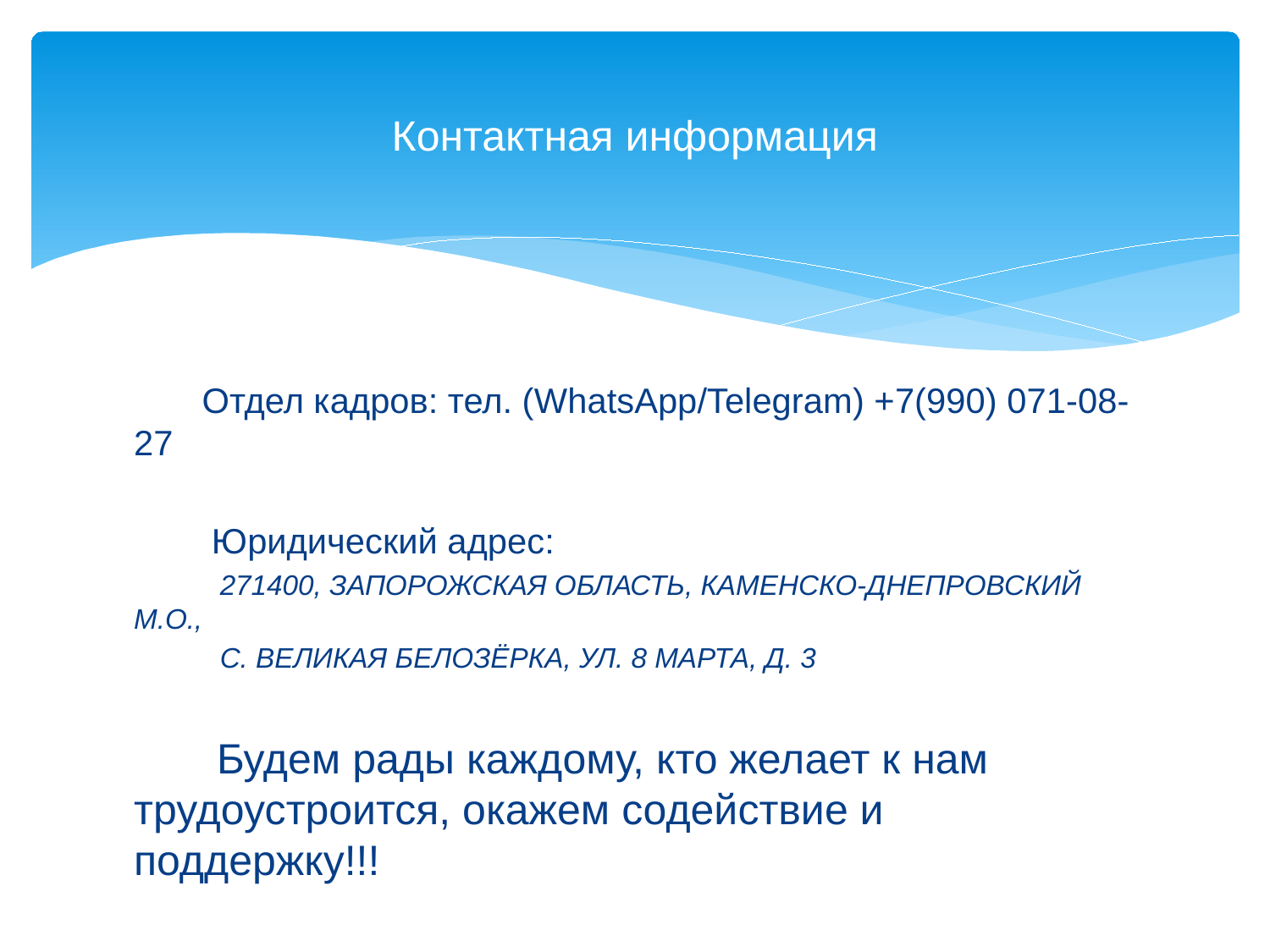

# Контактная информация
       Отдел кадров: тел. (WhatsApp/Telegram) +7(990) 071-08-27

        Юридический адрес:
           271400, ЗАПОРОЖСКАЯ ОБЛАСТЬ, КАМЕНСКО-ДНЕПРОВСКИЙ м.о.,
           С. ВЕЛИКАЯ БЕЛОЗЁРКА, УЛ. 8 МАРТА, Д. 3

       Будем рады каждому, кто желает к нам трудоустроится, окажем содействие и поддержку!!!